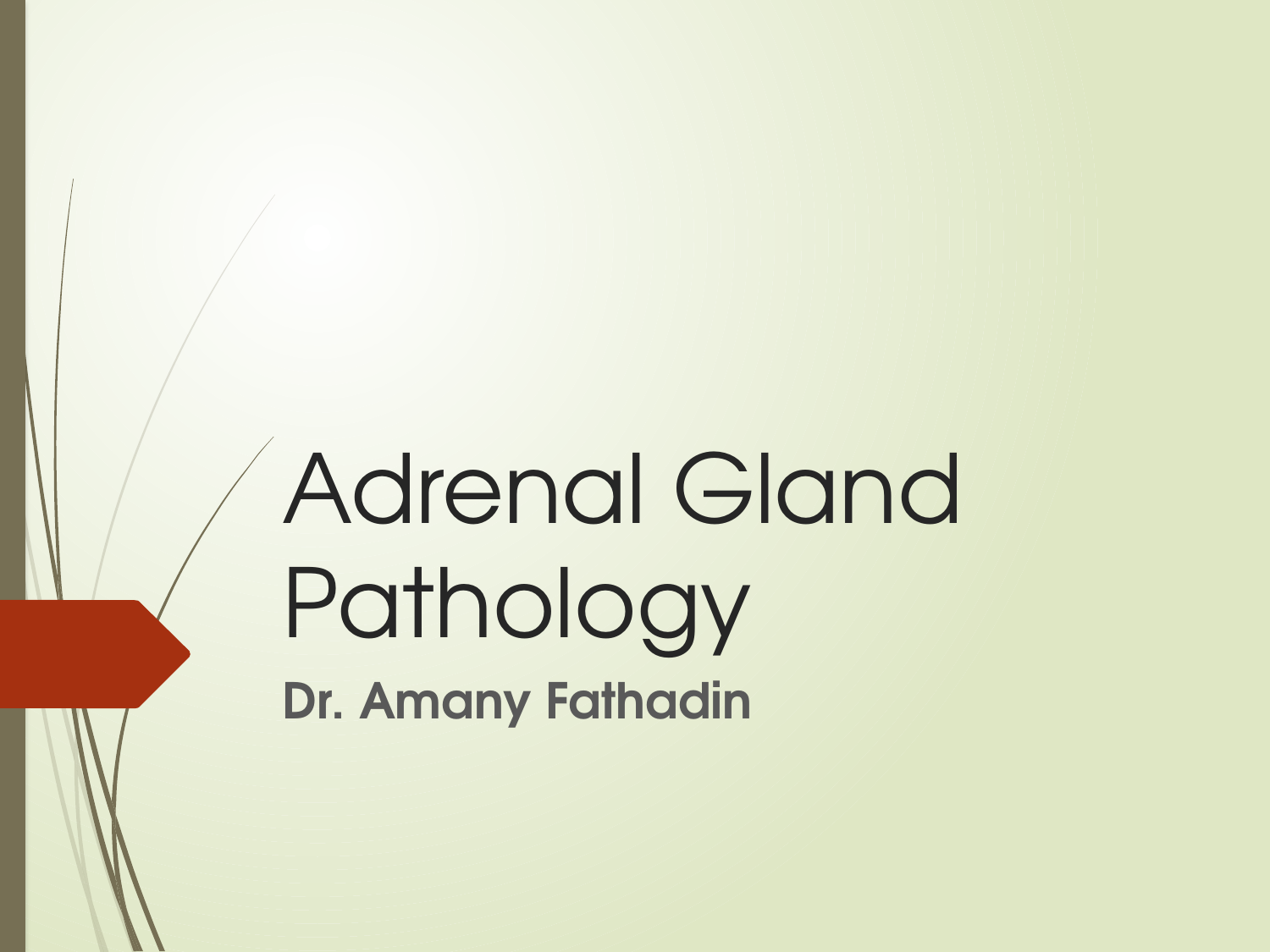

# Adrenal Gland Pathology
Dr. Amany Fathadin